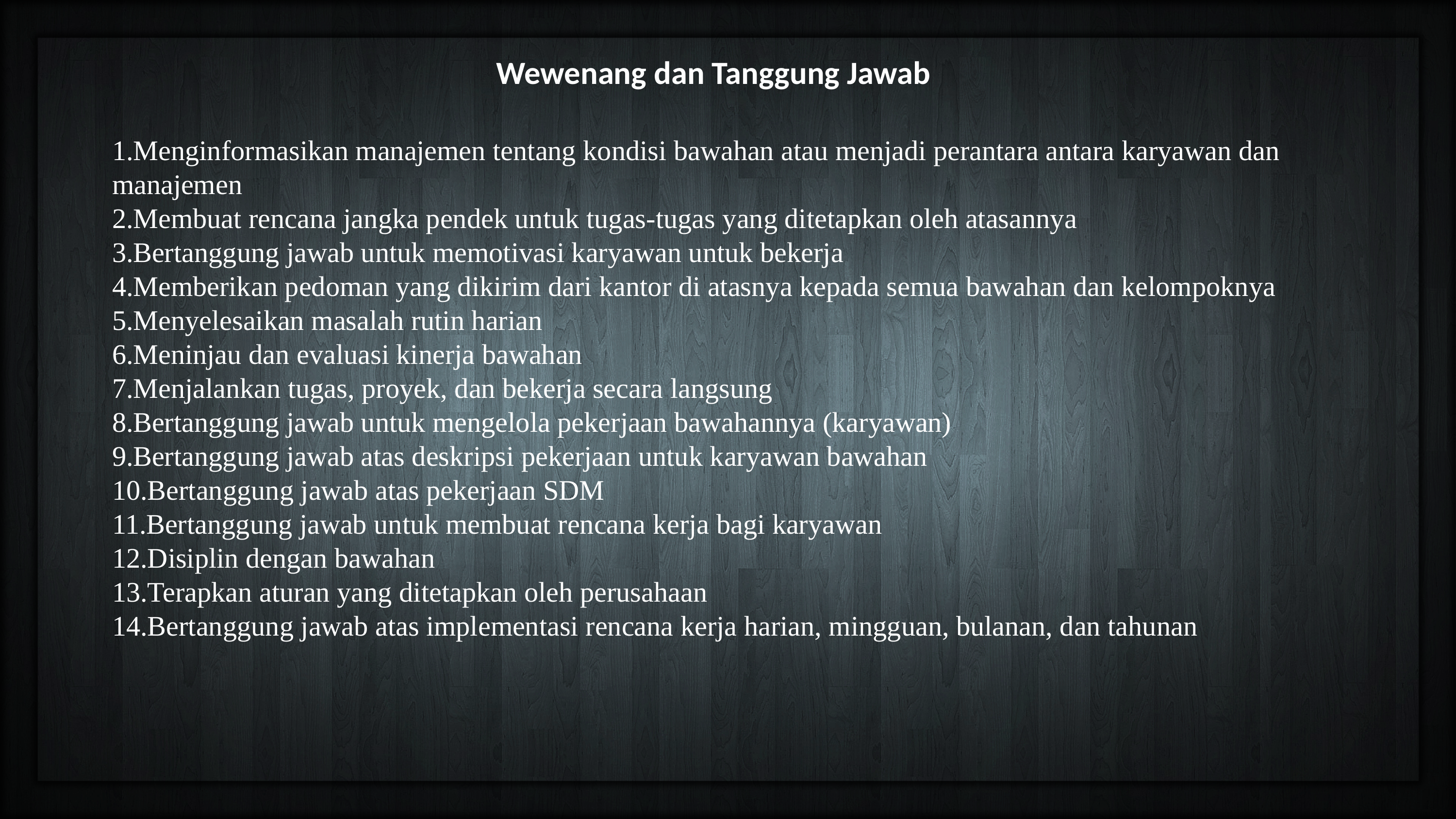

Wewenang dan Tanggung Jawab
Menginformasikan manajemen tentang kondisi bawahan atau menjadi perantara antara karyawan dan manajemen
Membuat rencana jangka pendek untuk tugas-tugas yang ditetapkan oleh atasannya
Bertanggung jawab untuk memotivasi karyawan untuk bekerja
Memberikan pedoman yang dikirim dari kantor di atasnya kepada semua bawahan dan kelompoknya
Menyelesaikan masalah rutin harian
Meninjau dan evaluasi kinerja bawahan
Menjalankan tugas, proyek, dan bekerja secara langsung
Bertanggung jawab untuk mengelola pekerjaan bawahannya (karyawan)
Bertanggung jawab atas deskripsi pekerjaan untuk karyawan bawahan
Bertanggung jawab atas pekerjaan SDM
Bertanggung jawab untuk membuat rencana kerja bagi karyawan
Disiplin dengan bawahan
Terapkan aturan yang ditetapkan oleh perusahaan
Bertanggung jawab atas implementasi rencana kerja harian, mingguan, bulanan, dan tahunan